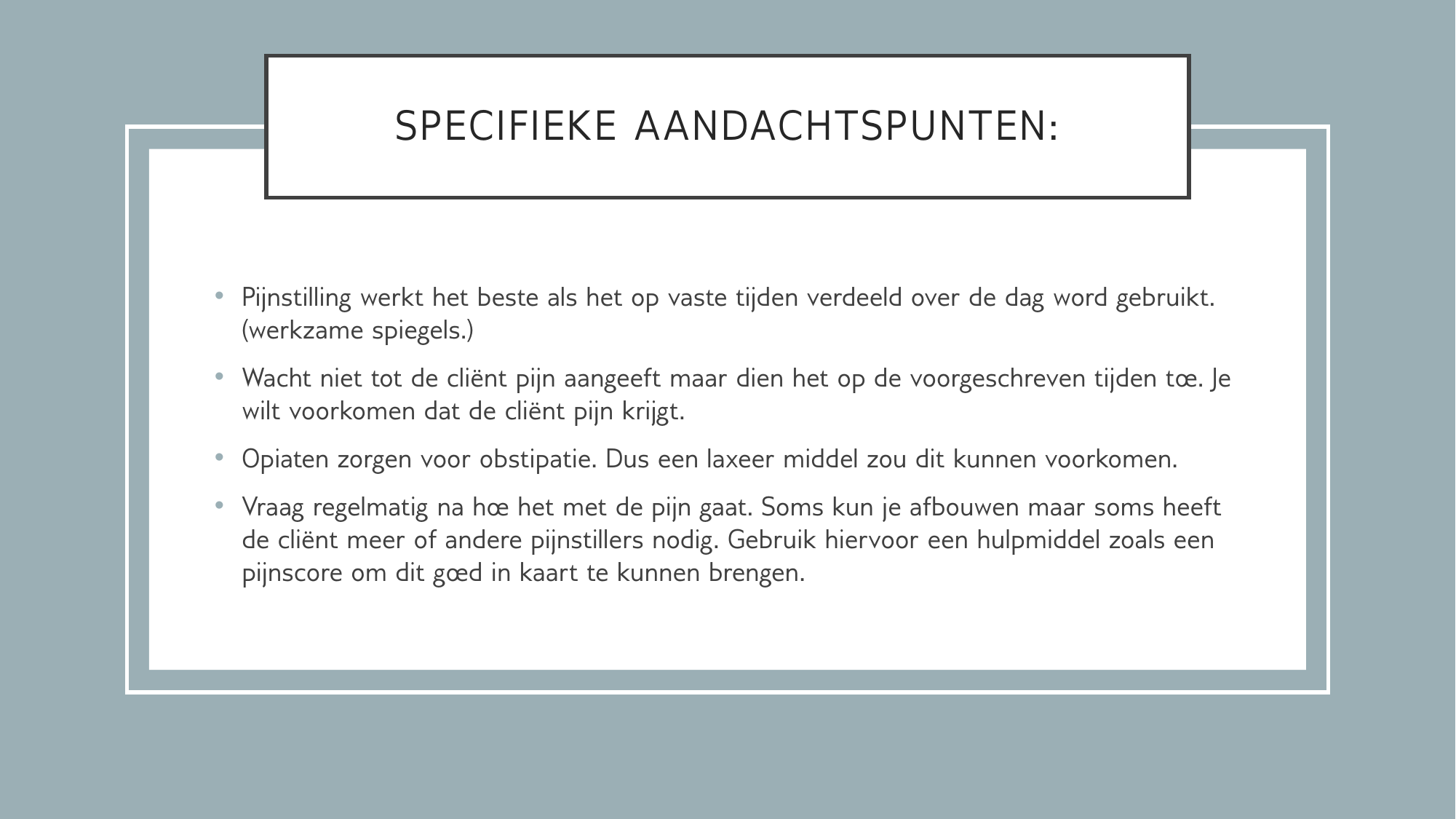

# Specifieke aandachtspunten:

Pijnstilling werkt het beste als het op vaste tijden verdeeld over de dag word gebruikt. (werkzame spiegels.)
Wacht niet tot de cliënt pijn aangeeft maar dien het op de voorgeschreven tijden toe. Je wilt voorkomen dat de cliënt pijn krijgt.
Opiaten zorgen voor obstipatie. Dus een laxeer middel zou dit kunnen voorkomen.
Vraag regelmatig na hoe het met de pijn gaat. Soms kun je afbouwen maar soms heeft de cliënt meer of andere pijnstillers nodig. Gebruik hiervoor een hulpmiddel zoals een pijnscore om dit goed in kaart te kunnen brengen.